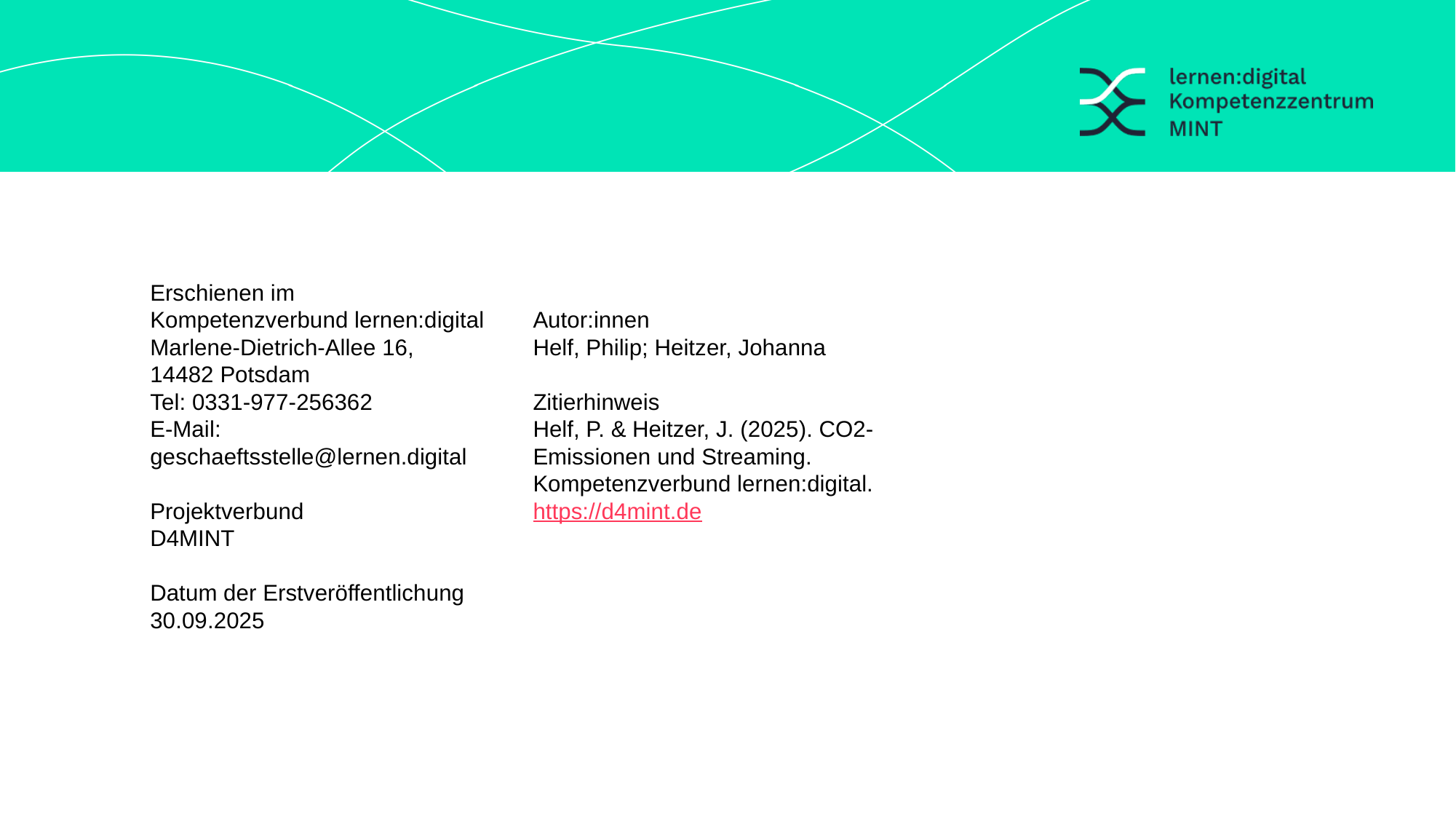

Erschienen im
Kompetenzverbund lernen:digital
Marlene-Dietrich-Allee 16,
14482 Potsdam
Tel: 0331-977-256362
E-Mail: geschaeftsstelle@lernen.digital

Projektverbund
D4MINT
Datum der Erstveröffentlichung
30.09.2025

Autor:innen
Helf, Philip; Heitzer, Johanna
Zitierhinweis
Helf, P. & Heitzer, J. (2025). CO2-Emissionen und Streaming. Kompetenzverbund lernen:digital. https://d4mint.de